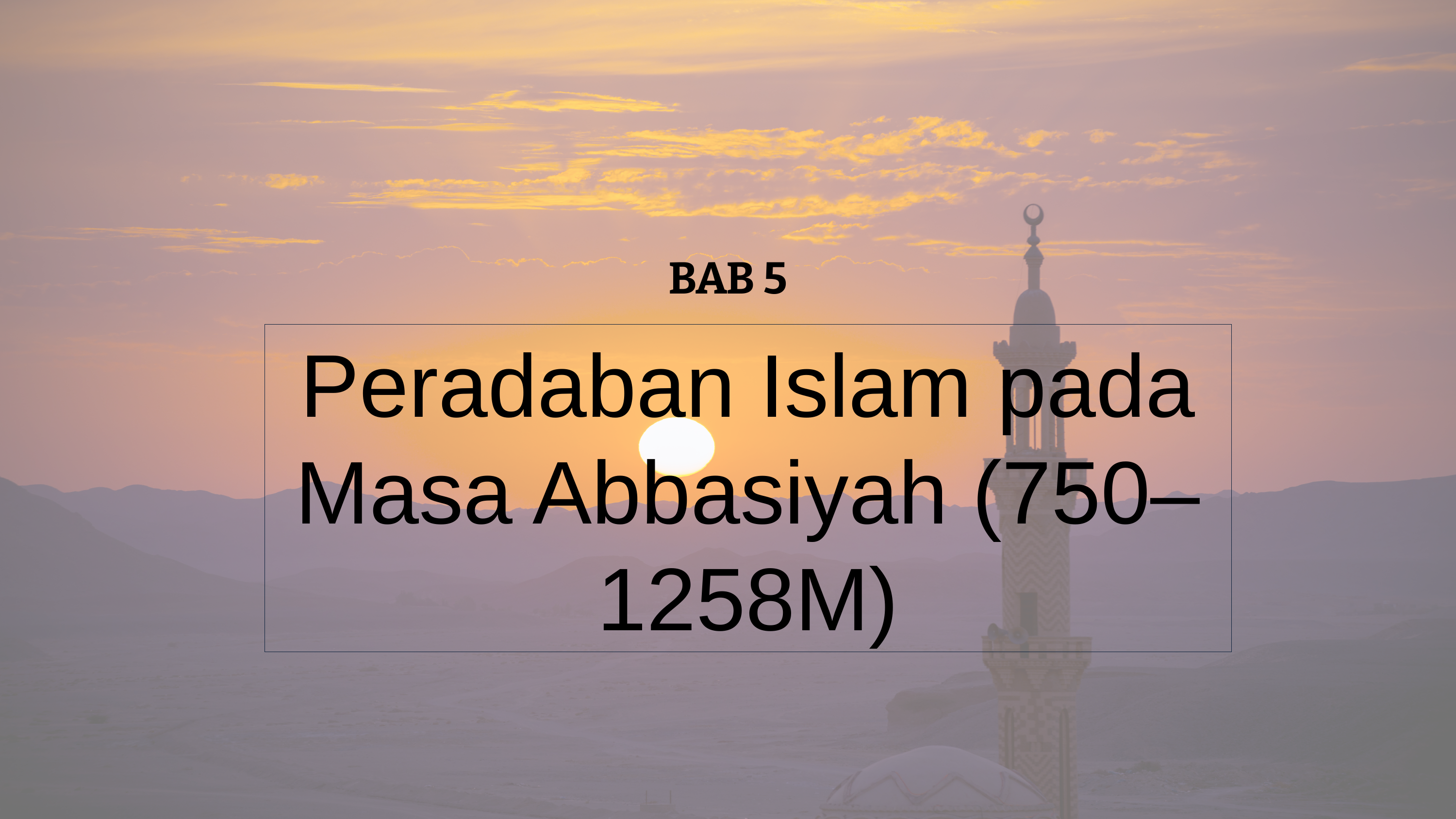

BAB 5
Peradaban Islam pada Masa Abbasiyah (750–1258M)